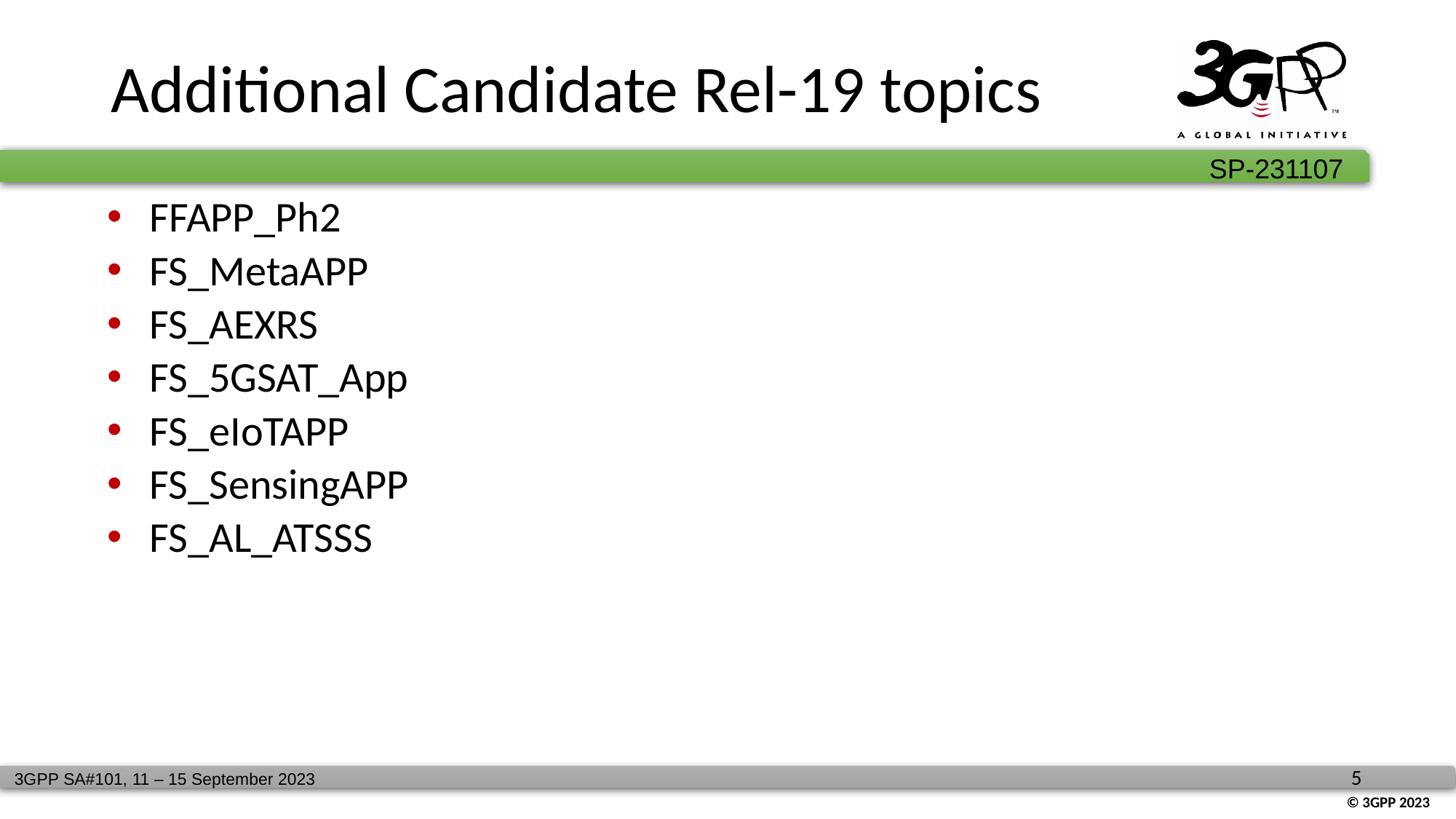

# Additional Candidate Rel-19 topics
FFAPP_Ph2
FS_MetaAPP
FS_AEXRS
FS_5GSAT_App
FS_eIoTAPP
FS_SensingAPP
FS_AL_ATSSS